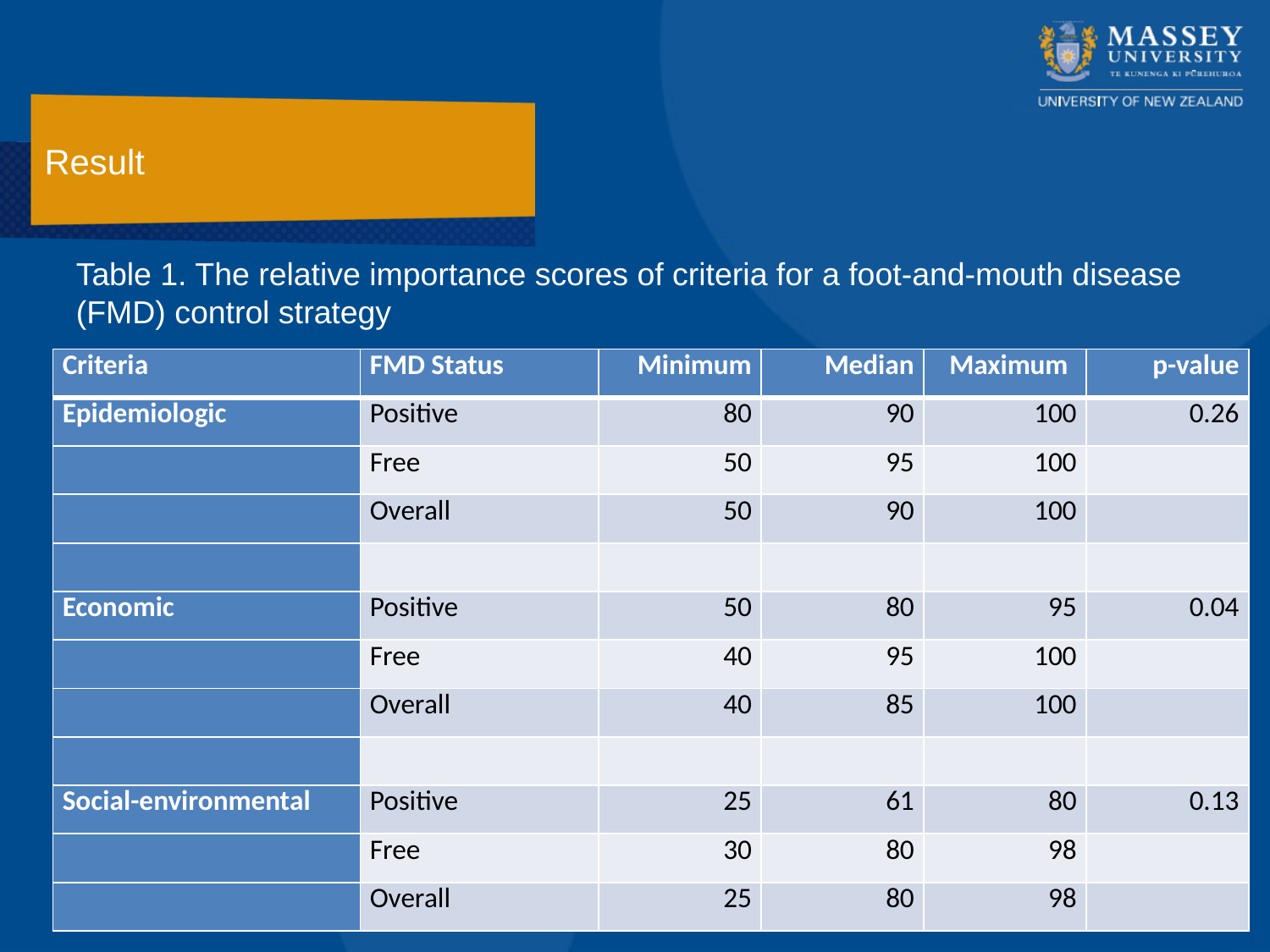

# Result
Table 1. The relative importance scores of criteria for a foot-and-mouth disease (FMD) control strategy
| Criteria | FMD Status | Minimum | Median | Maximum | p-value |
| --- | --- | --- | --- | --- | --- |
| Epidemiologic | Positive | 80 | 90 | 100 | 0.26 |
|  | Free | 50 | 95 | 100 |  |
|  | Overall | 50 | 90 | 100 |  |
|  |  |  |  |  |  |
| Economic | Positive | 50 | 80 | 95 | 0.04 |
|  | Free | 40 | 95 | 100 |  |
|  | Overall | 40 | 85 | 100 |  |
|  |  |  |  |  |  |
| Social-environmental | Positive | 25 | 61 | 80 | 0.13 |
|  | Free | 30 | 80 | 98 |  |
|  | Overall | 25 | 80 | 98 |  |